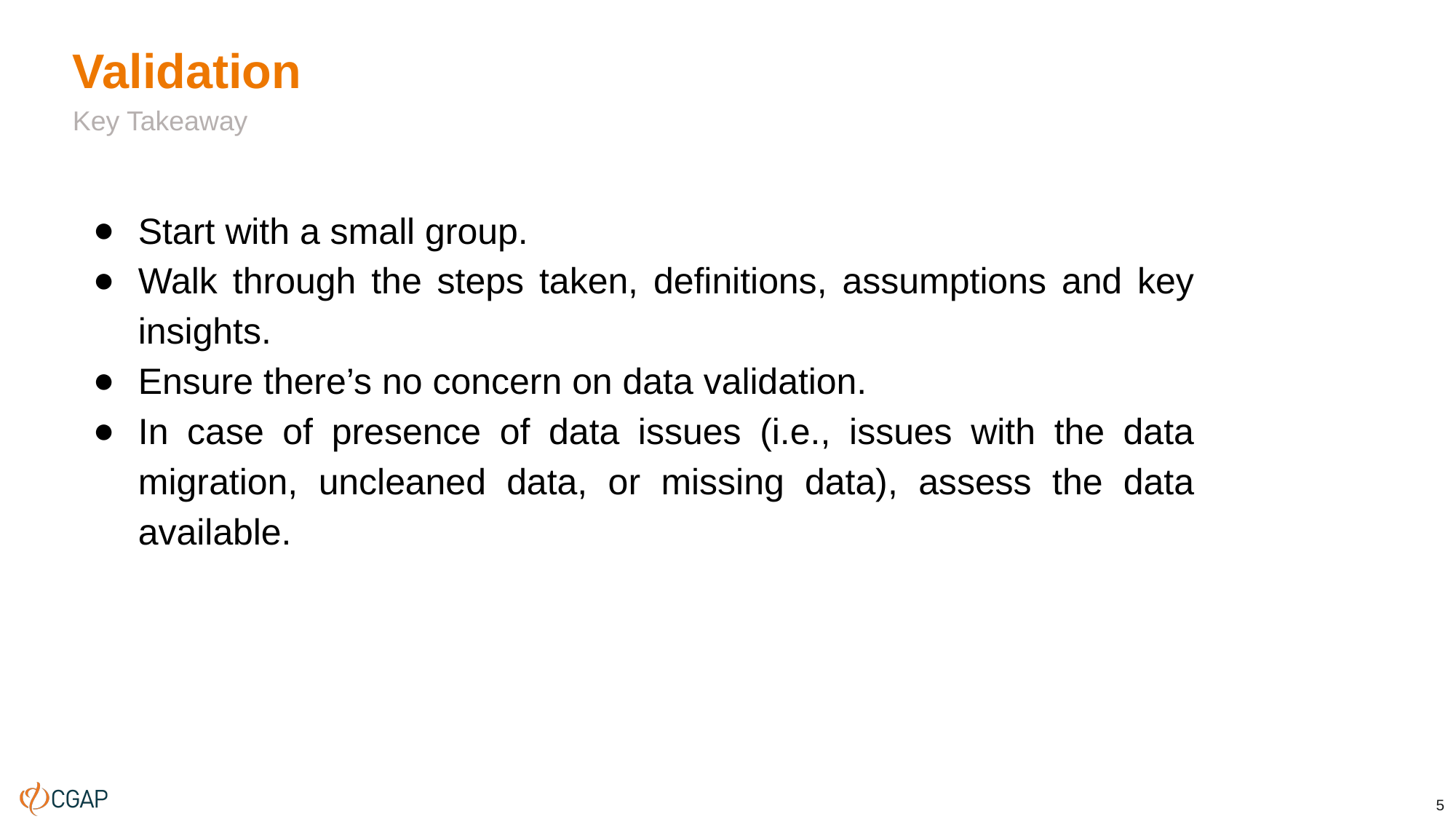

# Validation
Key Takeaway
Start with a small group.
Walk through the steps taken, definitions, assumptions and key insights.
Ensure there’s no concern on data validation.
In case of presence of data issues (i.e., issues with the data migration, uncleaned data, or missing data), assess the data available.
5